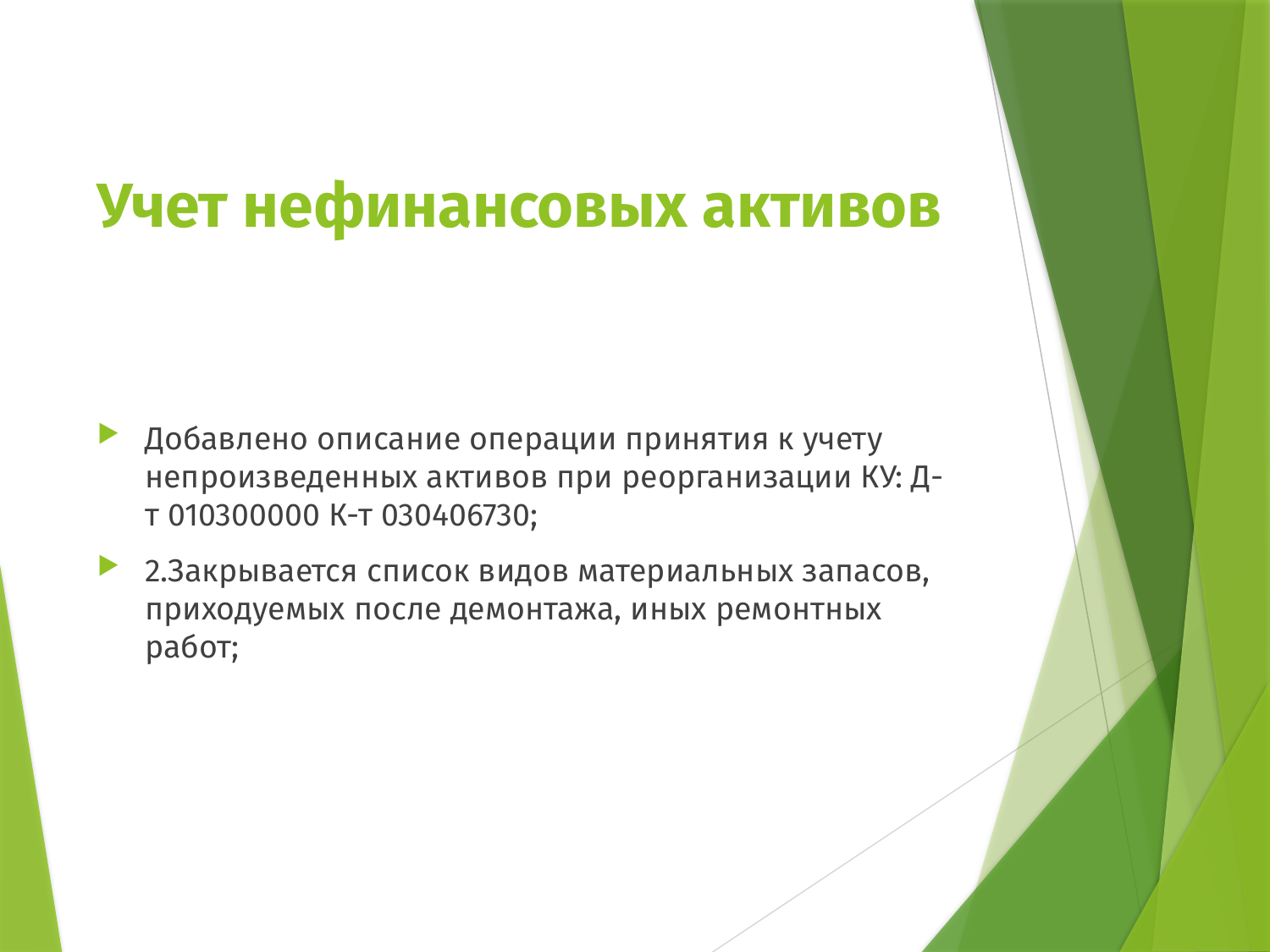

# Учет нефинансовых активов

Добавлено описание операции принятия к учету непроизведенных активов при реорганизации КУ: Д-т 010300000 К-т 030406730;
2.Закрывается список видов материальных запасов, приходуемых после демонтажа, иных ремонтных работ;